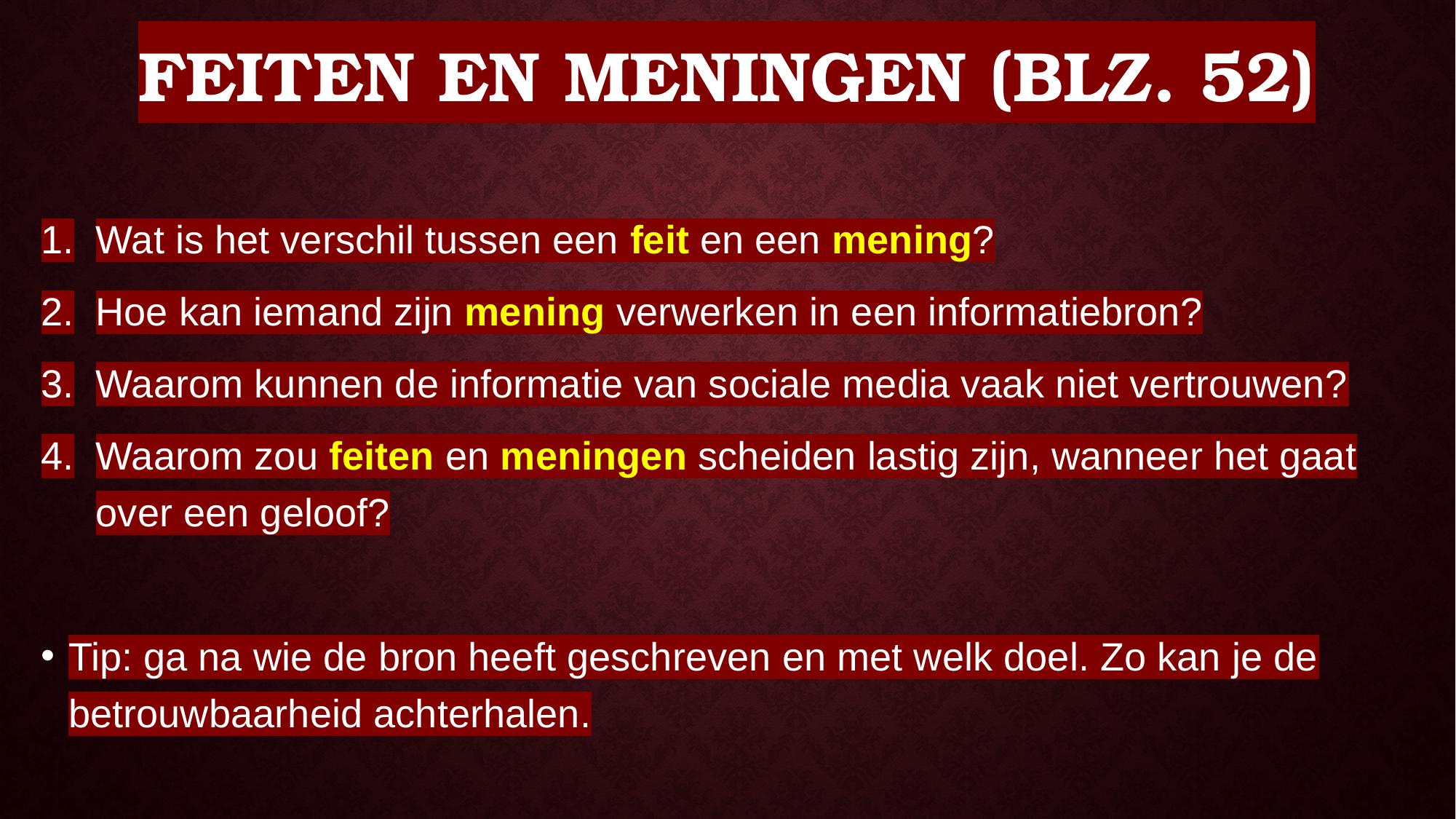

# Feiten en meningen (blz. 52)
Wat is het verschil tussen een feit en een mening?
Hoe kan iemand zijn mening verwerken in een informatiebron?
Waarom kunnen de informatie van sociale media vaak niet vertrouwen?
Waarom zou feiten en meningen scheiden lastig zijn, wanneer het gaat over een geloof?

Tip: ga na wie de bron heeft geschreven en met welk doel. Zo kan je de betrouwbaarheid achterhalen.